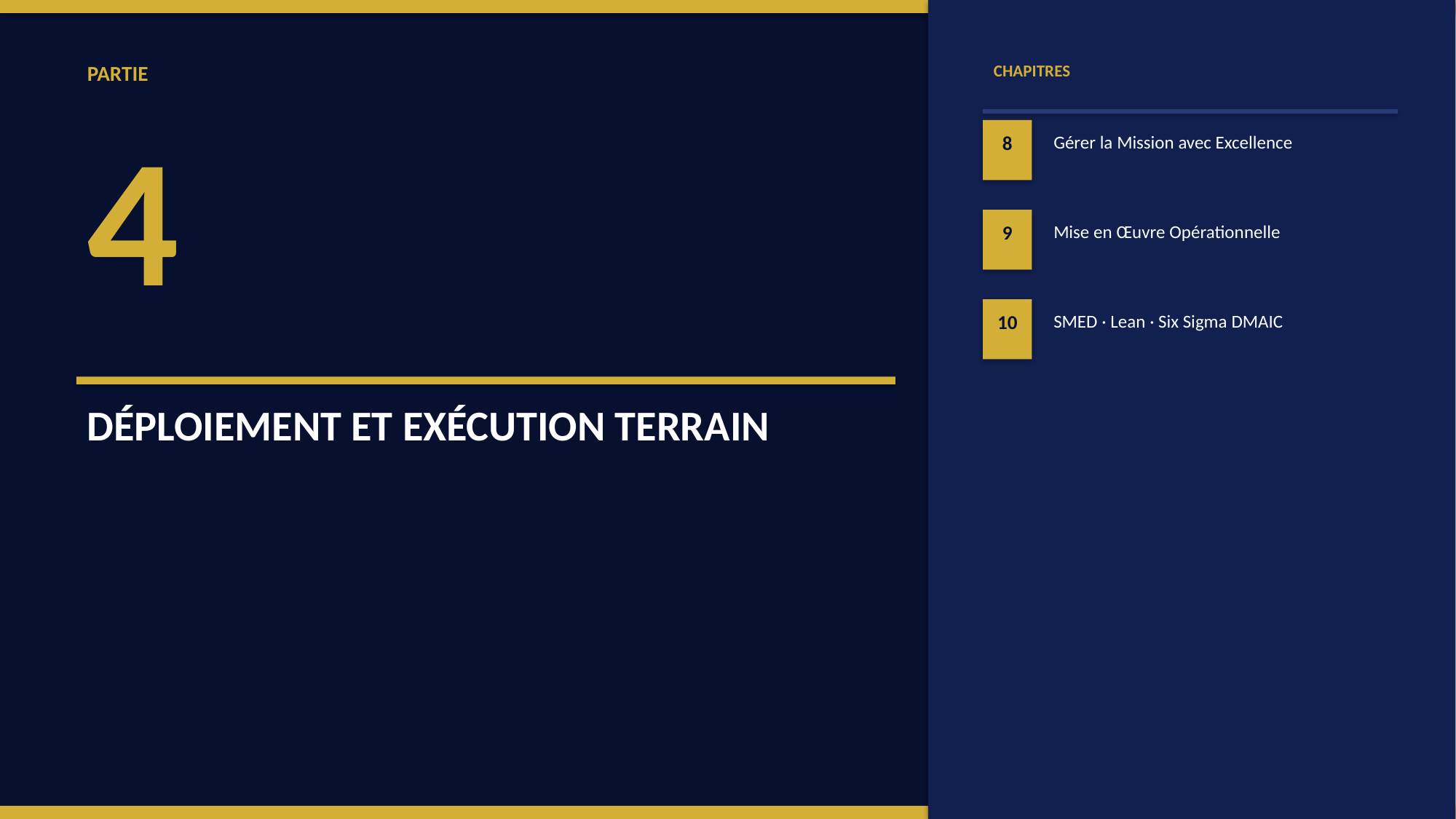

PARTIE
CHAPITRES
4

8
Gérer la Mission avec Excellence

9
Mise en Œuvre Opérationnelle

10
SMED · Lean · Six Sigma DMAIC

DÉPLOIEMENT ET EXÉCUTION TERRAIN